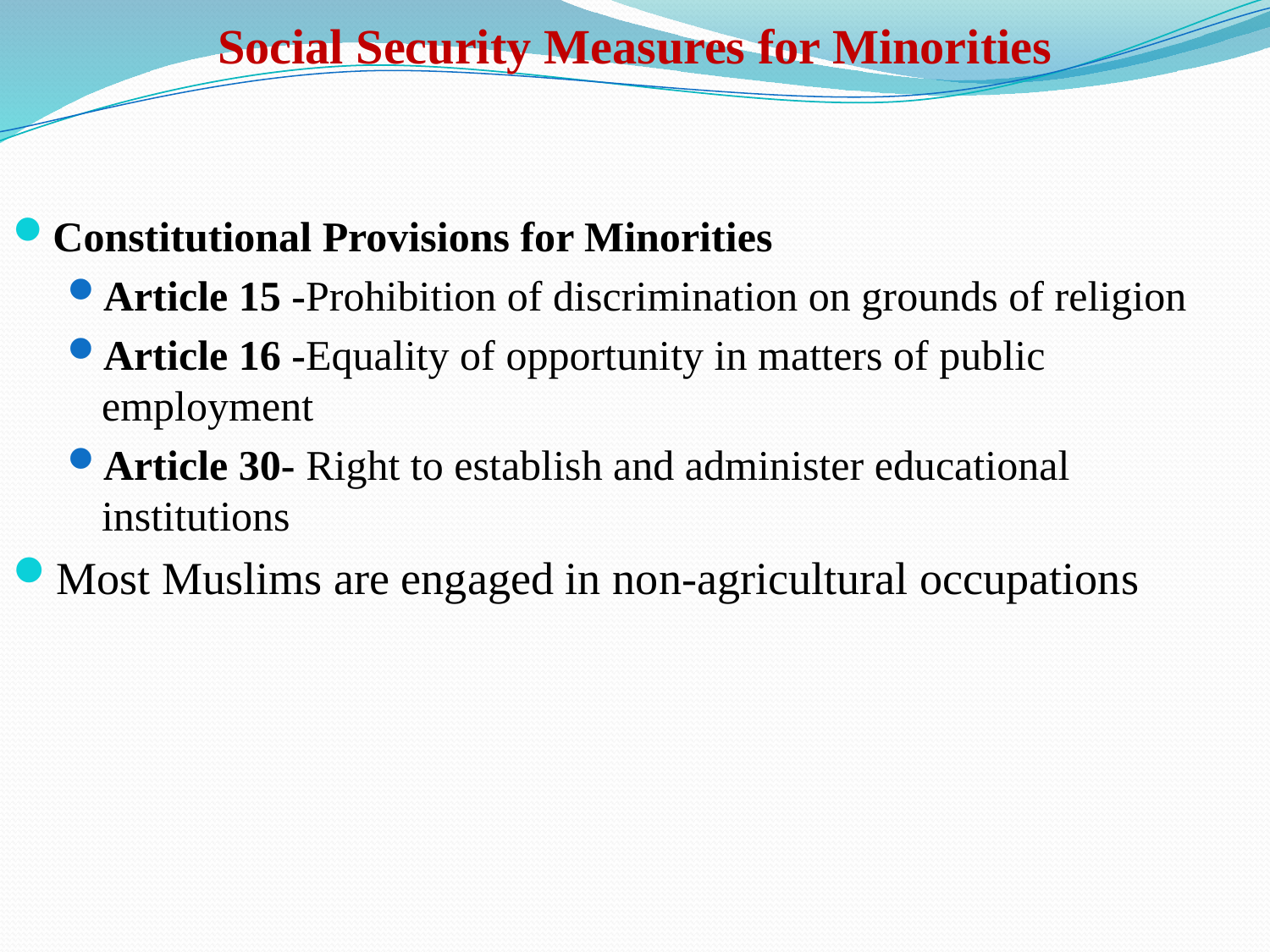

# Social Security Measures for Minorities

Constitutional Provisions for Minorities
Article 15 -Prohibition of discrimination on grounds of religion
Article 16 -Equality of opportunity in matters of public   employment
Article 30- Right to establish and administer educational institutions
Most Muslims are engaged in non-agricultural occupations